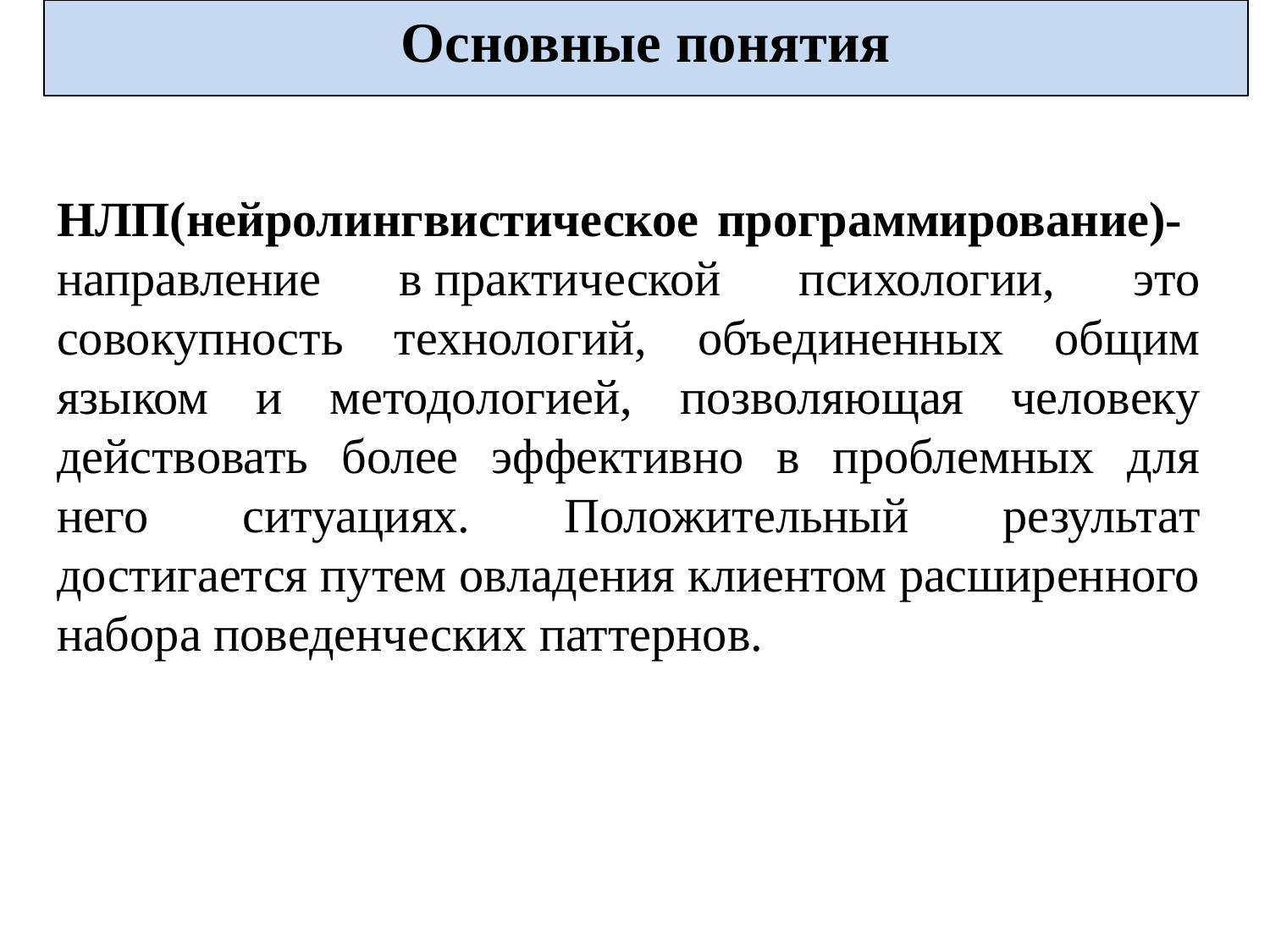

Основные понятия

НЛП(нейролингвистическое программирование)-  направление в практической психологии, это совокупность технологий, объединенных общим языком и методологией, позволяющая человеку действовать более эффективно в проблемных для него ситуациях. Положительный результат достигается путем овладения клиентом расширенного набора поведенческих паттернов.